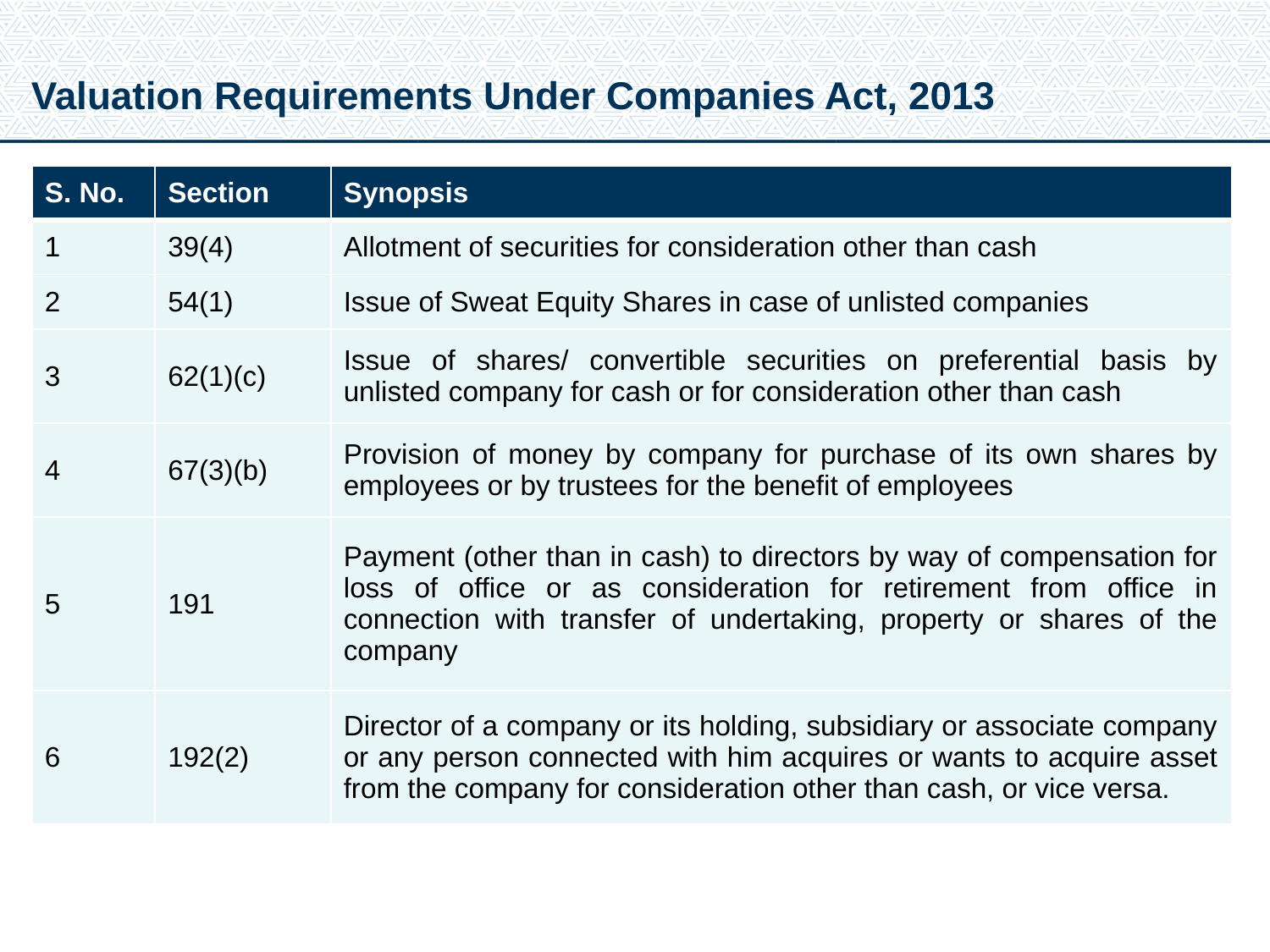

Valuation Requirements Under Companies Act, 2013
| S. No. | Section | Synopsis |
| --- | --- | --- |
| 1 | 39(4) | Allotment of securities for consideration other than cash |
| 2 | 54(1) | Issue of Sweat Equity Shares in case of unlisted companies |
| 3 | 62(1)(c) | Issue of shares/ convertible securities on preferential basis by unlisted company for cash or for consideration other than cash |
| 4 | 67(3)(b) | Provision of money by company for purchase of its own shares by employees or by trustees for the benefit of employees |
| 5 | 191 | Payment (other than in cash) to directors by way of compensation for loss of office or as consideration for retirement from office in connection with transfer of undertaking, property or shares of the company |
| 6 | 192(2) | Director of a company or its holding, subsidiary or associate company or any person connected with him acquires or wants to acquire asset from the company for consideration other than cash, or vice versa. |